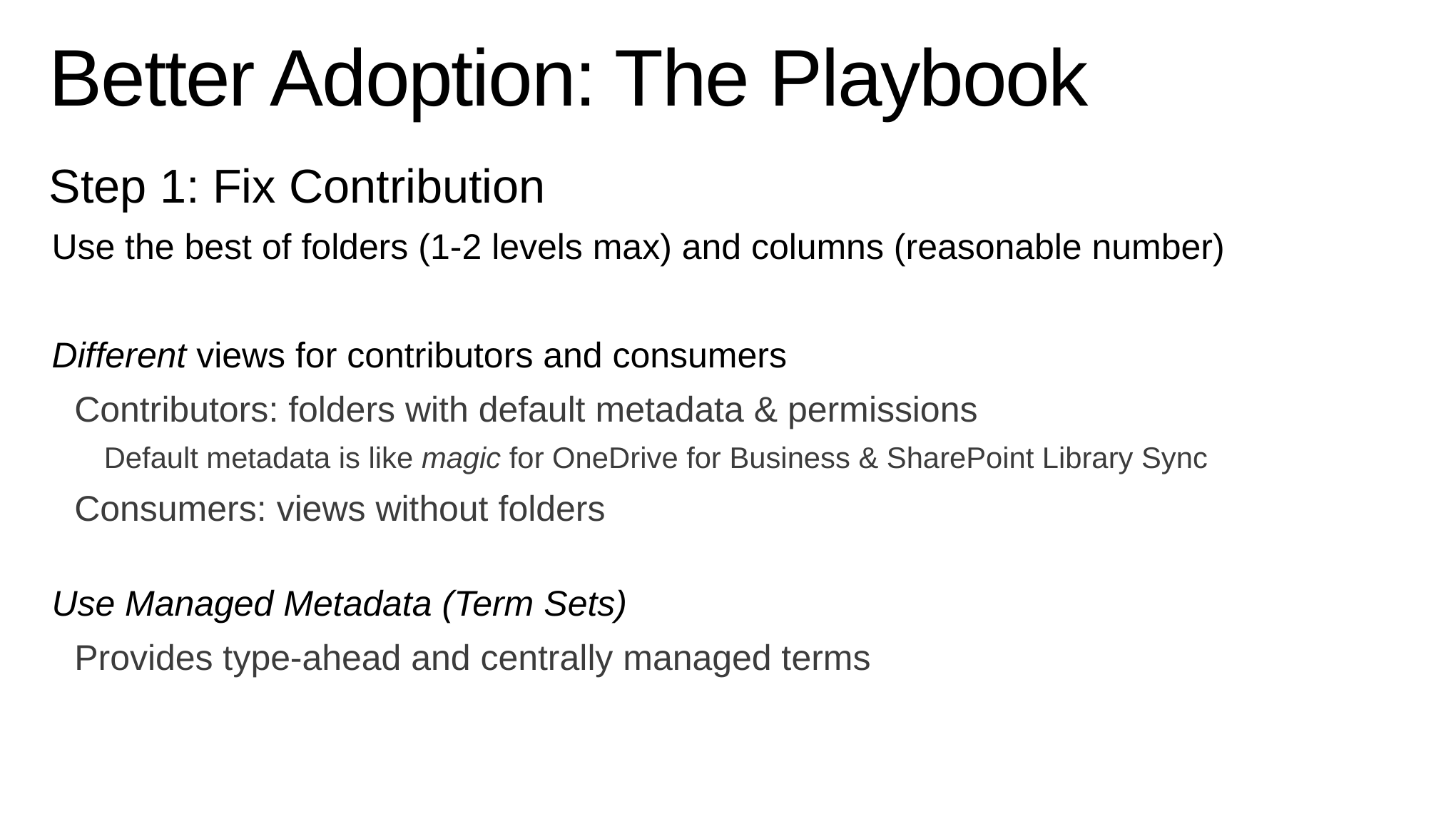

# Better Adoption: The Playbook
Step 1: Fix Contribution
Use the best of folders (1-2 levels max) and columns (reasonable number)

Different views for contributors and consumers
Contributors: folders with default metadata & permissions
Default metadata is like magic for OneDrive for Business & SharePoint Library Sync
Consumers: views without folders

Use Managed Metadata (Term Sets)
Provides type-ahead and centrally managed terms